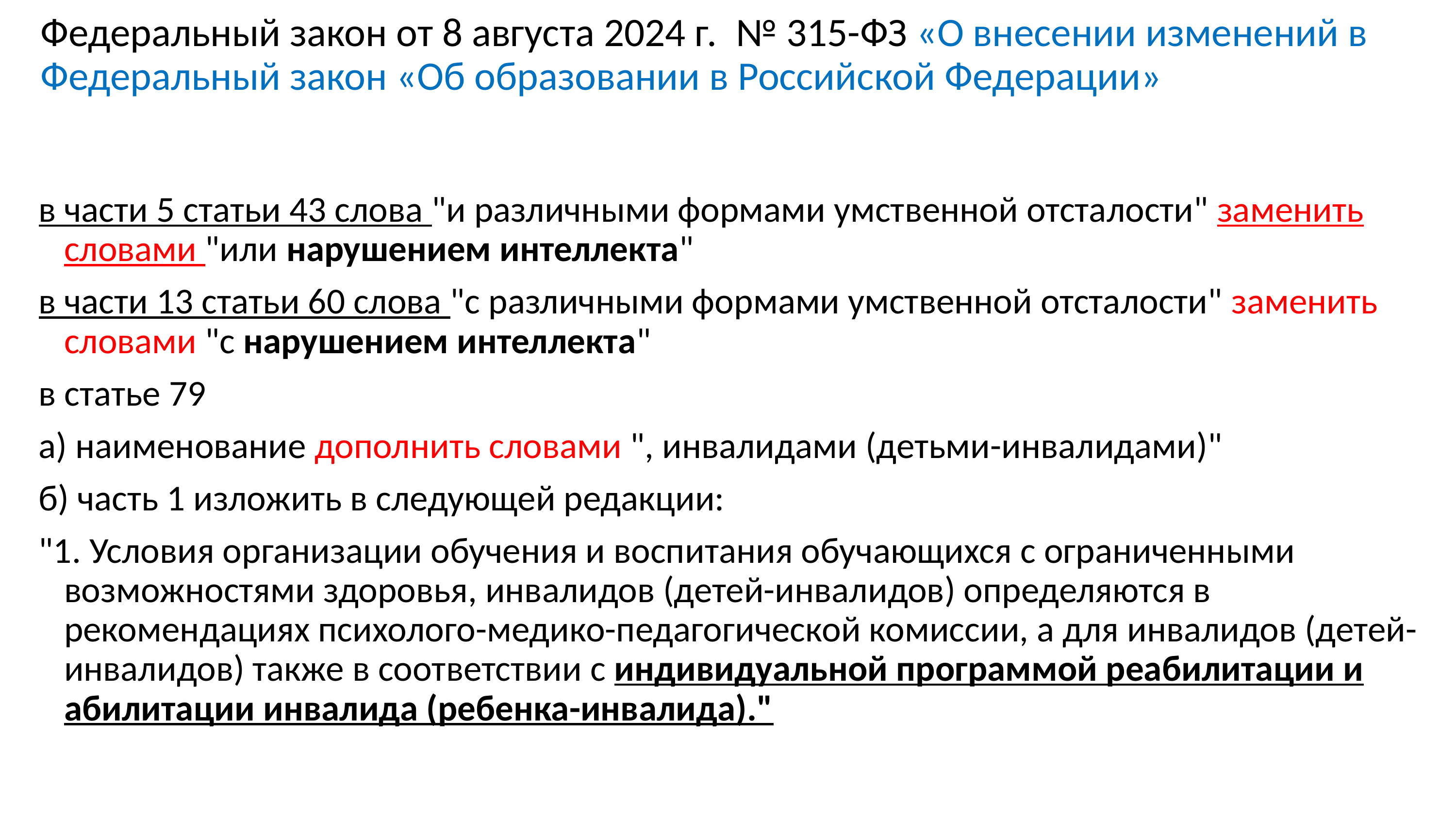

# Федеральный закон от 8 августа 2024 г.  № 315-ФЗ «О внесении изменений в Федеральный закон «Об образовании в Российской Федерации»
в части 5 статьи 43 слова "и различными формами умственной отсталости" заменить словами "или нарушением интеллекта"
в части 13 статьи 60 слова "с различными формами умственной отсталости" заменить словами "с нарушением интеллекта"
в статье 79
а) наименование дополнить словами ", инвалидами (детьми-инвалидами)"
б) часть 1 изложить в следующей редакции:
"1. Условия организации обучения и воспитания обучающихся с ограниченными возможностями здоровья, инвалидов (детей-инвалидов) определяются в рекомендациях психолого-медико-педагогической комиссии, а для инвалидов (детей-инвалидов) также в соответствии с индивидуальной программой реабилитации и абилитации инвалида (ребенка-инвалида)."